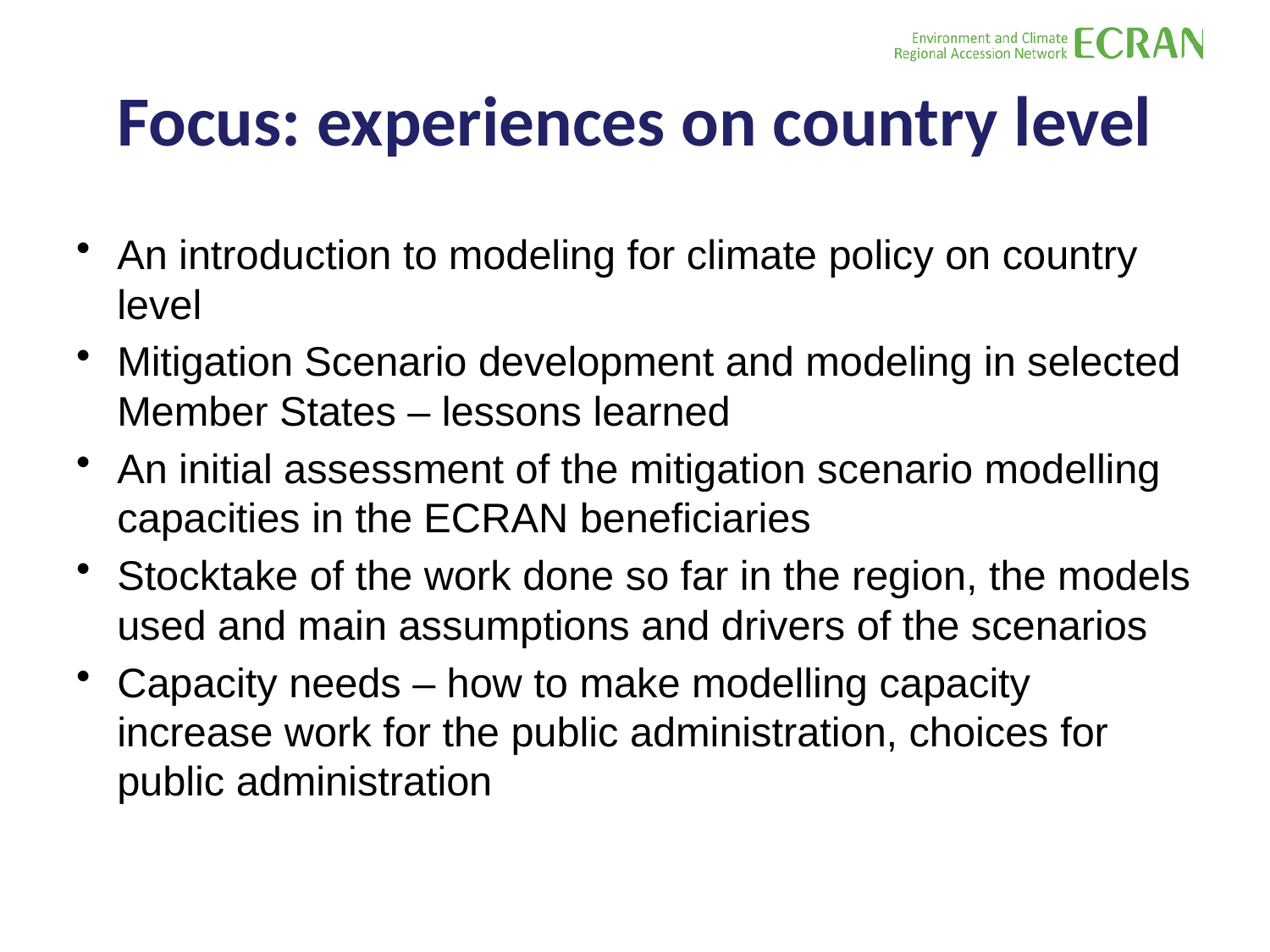

# Focus: experiences on country level
An introduction to modeling for climate policy on country level
Mitigation Scenario development and modeling in selected Member States – lessons learned
An initial assessment of the mitigation scenario modelling capacities in the ECRAN beneficiaries
Stocktake of the work done so far in the region, the models used and main assumptions and drivers of the scenarios
Capacity needs – how to make modelling capacity increase work for the public administration, choices for public administration